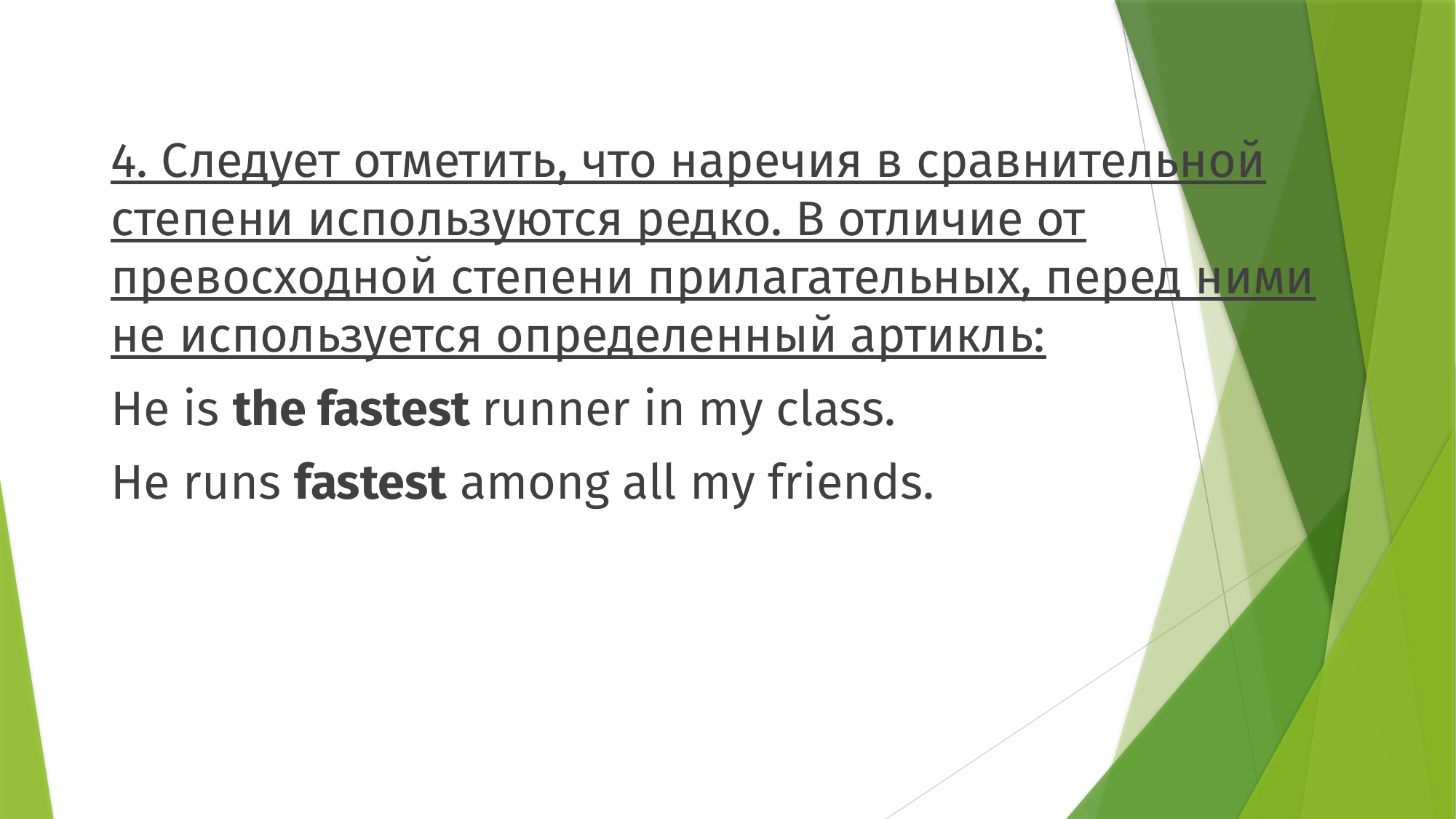

4. Следует отметить, что наречия в сравнительной степени используются редко. В отличие от превосходной степени прилагательных, перед ними не используется определенный артикль:
He is the fastest runner in my class.
He runs fastest among all my friends.